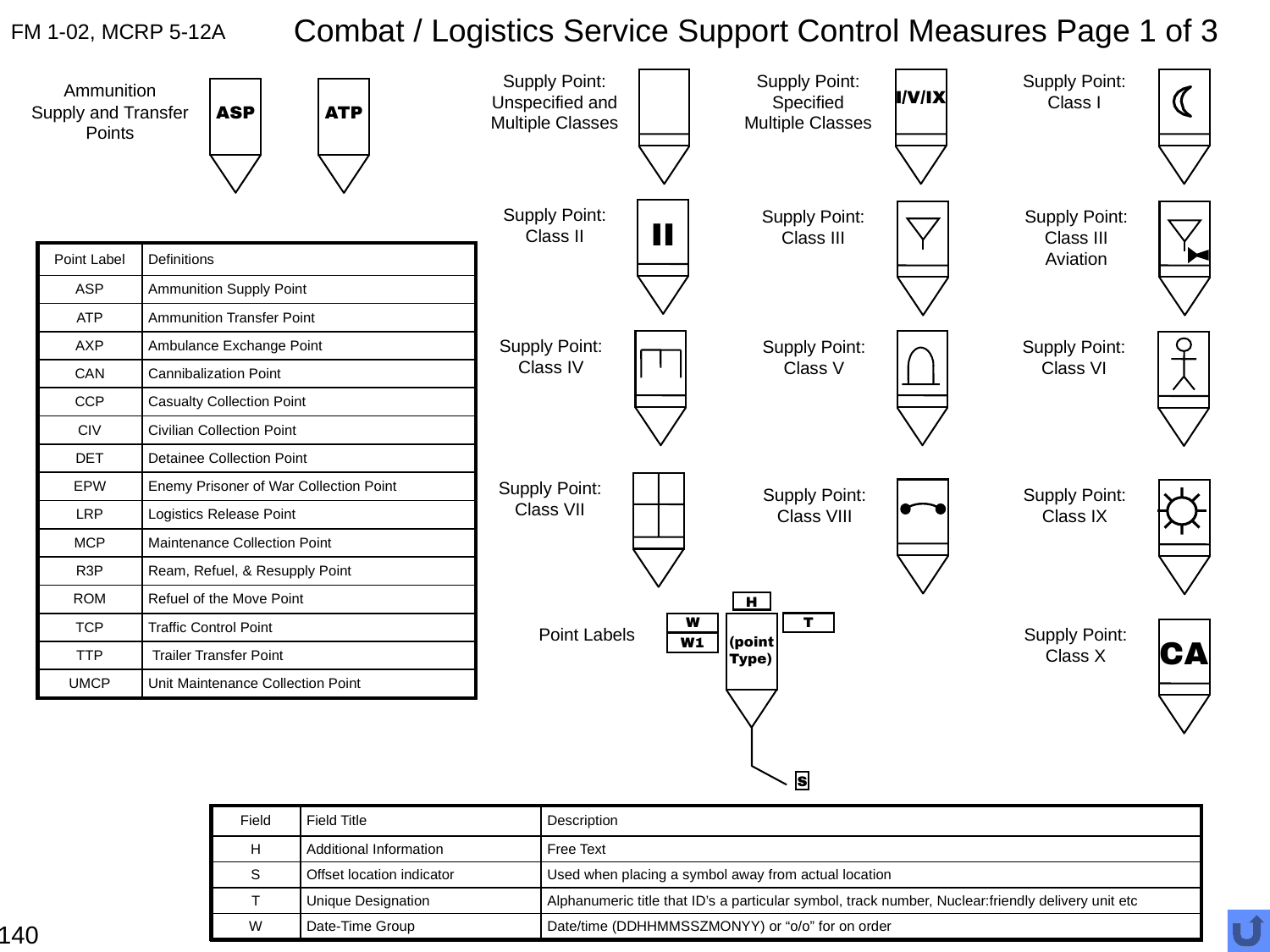

# Combat / Logistics Service Support Control Measures Page 1 of 3
FM 1-02, MCRP 5-12A
Supply Point:
Unspecified and
Multiple Classes

Supply Point:
Specified
Multiple Classes

I/V/IX
Supply Point:
Class I

Ammunition
Supply and Transfer
Points

ASP

ATP

II

Supply Point:
Class II
Supply Point:
Class III
Supply Point:
Class III
Aviation
| Point Label | Definitions |
| --- | --- |
| ASP | Ammunition Supply Point |
| ATP | Ammunition Transfer Point |
| AXP | Ambulance Exchange Point |
| CAN | Cannibalization Point |
| CCP | Casualty Collection Point |
| CIV | Civilian Collection Point |
| DET | Detainee Collection Point |
| EPW | Enemy Prisoner of War Collection Point |
| LRP | Logistics Release Point |
| MCP | Maintenance Collection Point |
| R3P | Ream, Refuel, & Resupply Point |
| ROM | Refuel of the Move Point |
| TCP | Traffic Control Point |
| TTP | Trailer Transfer Point |
| UMCP | Unit Maintenance Collection Point |

Supply Point:
Class IV
Supply Point:
Class V
Supply Point:
Class VI

Supply Point:
Class VII

Supply Point:
Class VIII
Supply Point:
Class IX
H
T

W
(point
Type)
W1

S

CA
Supply Point:
Class X
Point Labels
| Field | Field Title | Description |
| --- | --- | --- |
| H | Additional Information | Free Text |
| S | Offset location indicator | Used when placing a symbol away from actual location |
| T | Unique Designation | Alphanumeric title that ID’s a particular symbol, track number, Nuclear:friendly delivery unit etc |
| W | Date-Time Group | Date/time (DDHHMMSSZMONYY) or “o/o” for on order |
140